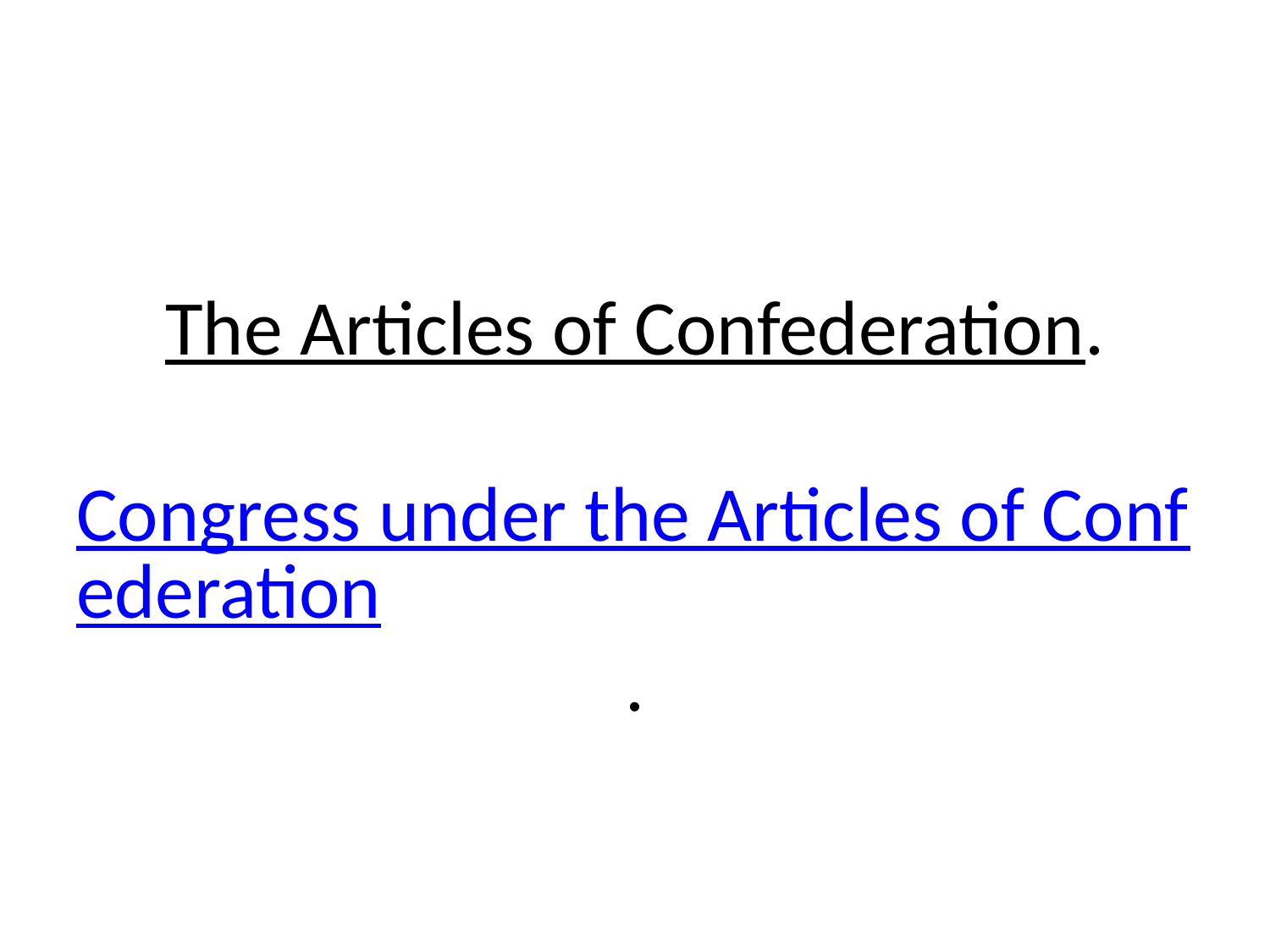

# The Articles of Confederation. Congress under the Articles of Confederation.